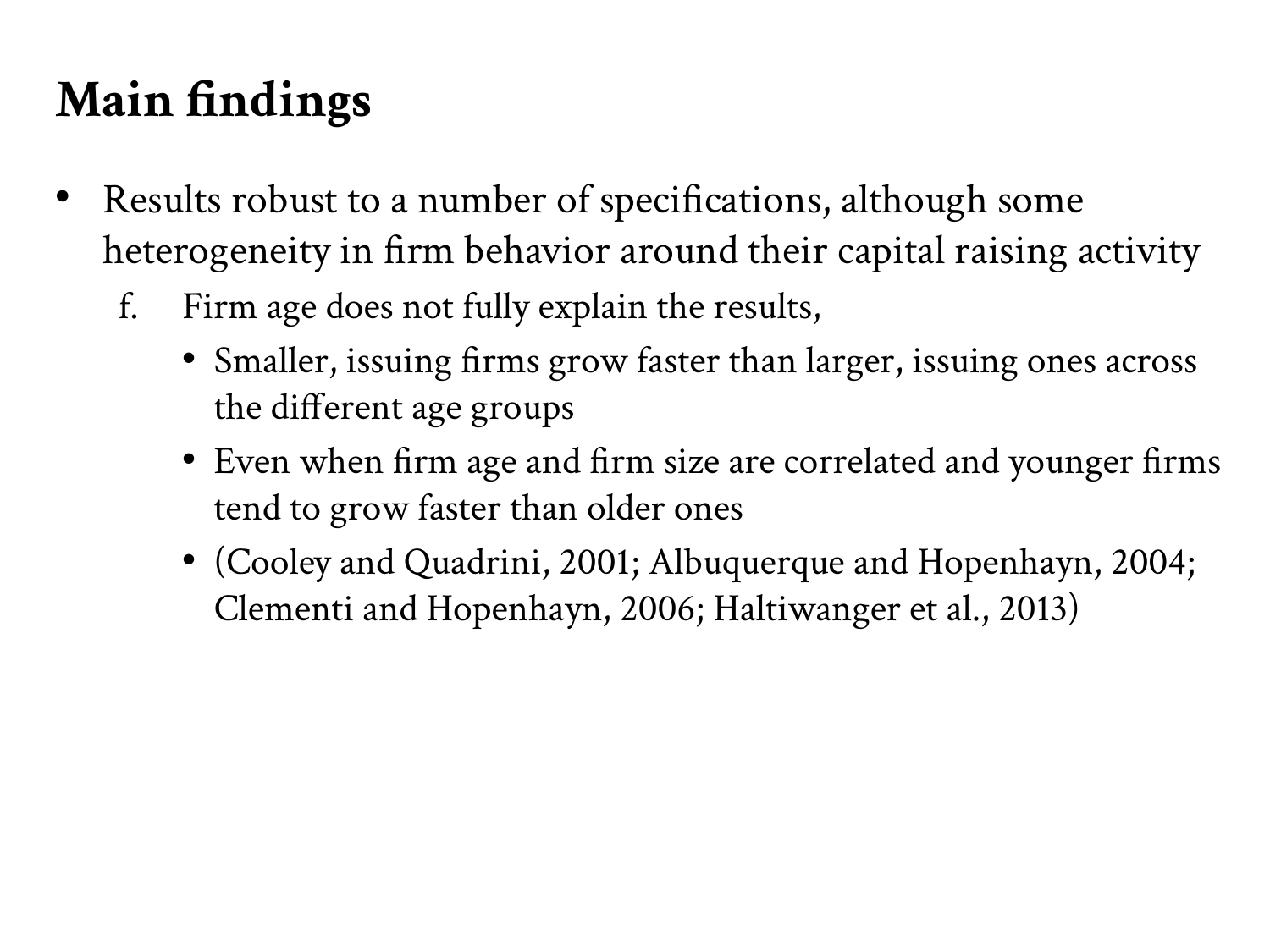

# Main findings
Results robust to a number of specifications, although some heterogeneity in firm behavior around their capital raising activity
Firm age does not fully explain the results,
Smaller, issuing firms grow faster than larger, issuing ones across the different age groups
Even when firm age and firm size are correlated and younger firms tend to grow faster than older ones
(Cooley and Quadrini, 2001; Albuquerque and Hopenhayn, 2004; Clementi and Hopenhayn, 2006; Haltiwanger et al., 2013)